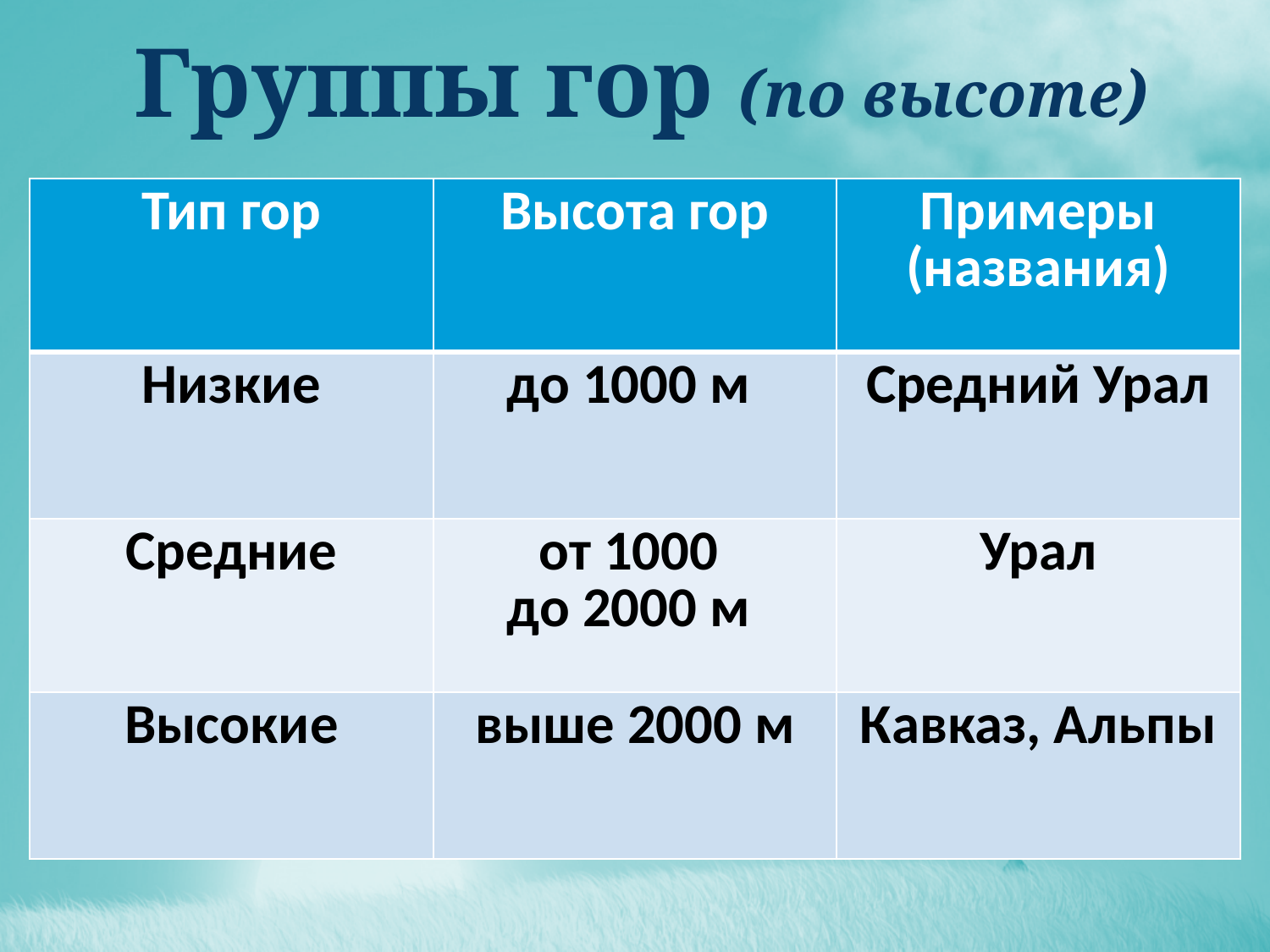

# Группы гор (по высоте)
| Тип гор | Высота гор | Примеры (названия) |
| --- | --- | --- |
| Низкие | до 1000 м | Средний Урал |
| Средние | от 1000 до 2000 м | Урал |
| Высокие | выше 2000 м | Кавказ, Альпы |